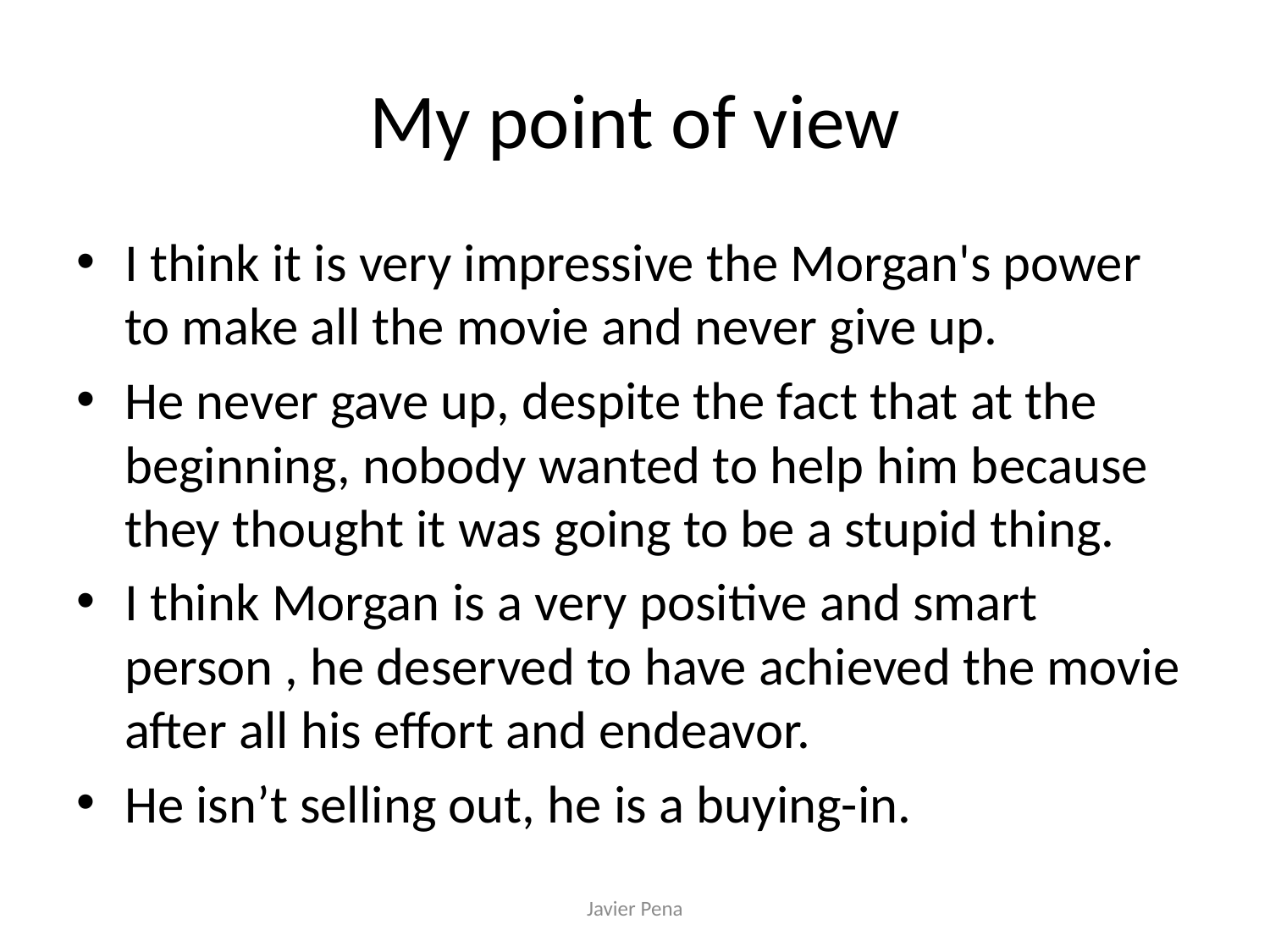

# My point of view
I think it is very impressive the Morgan's power to make all the movie and never give up.
He never gave up, despite the fact that at the beginning, nobody wanted to help him because they thought it was going to be a stupid thing.
I think Morgan is a very positive and smart person , he deserved to have achieved the movie after all his effort and endeavor.
He isn’t selling out, he is a buying-in.
Javier Pena